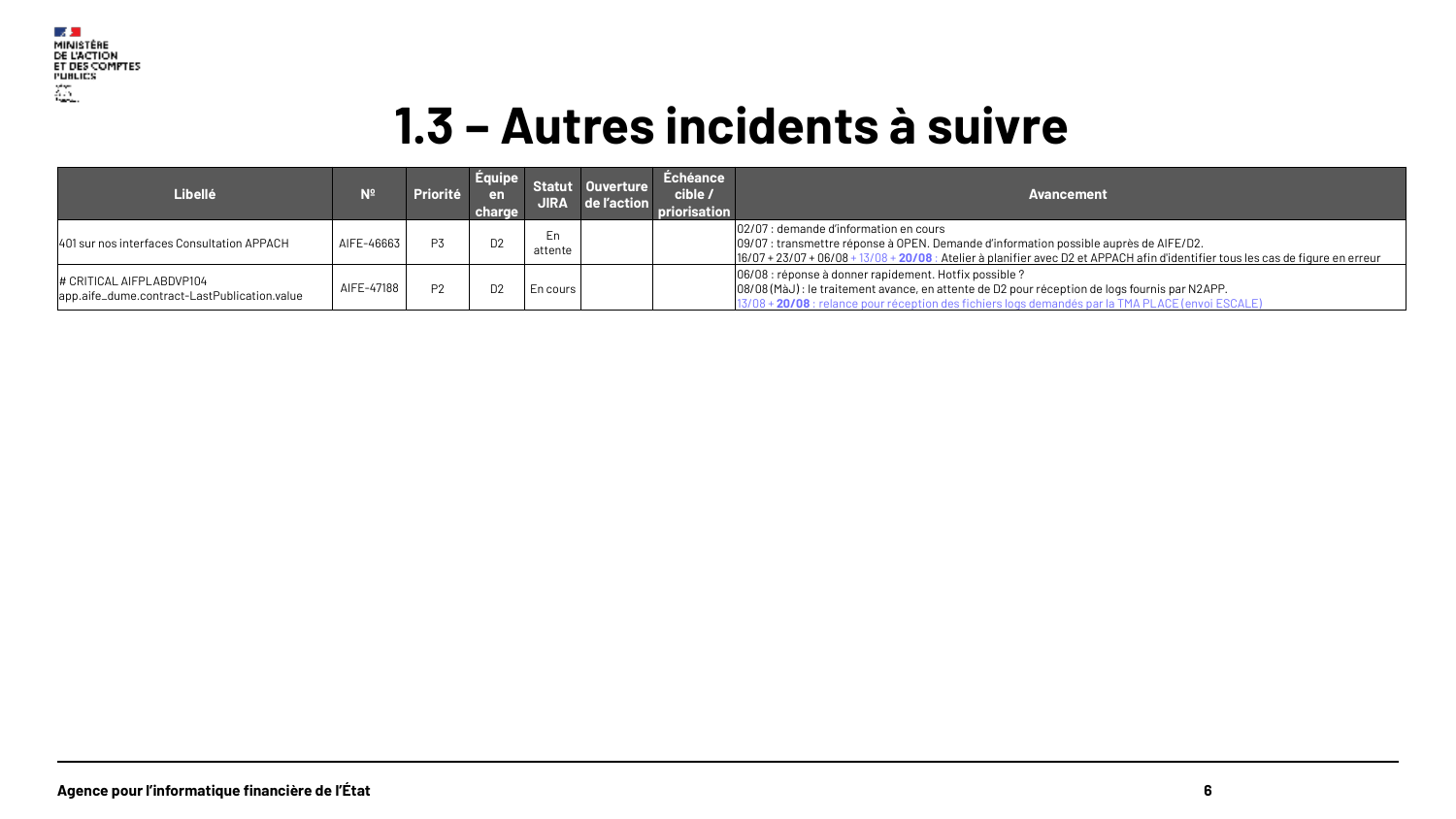

# 1.3 – Autres incidents à suivre
| Libellé | Nº | Priorité | Équipe en charge | Statut JIRA | Ouverture de l’action | Échéance cible / priorisation | Avancement |
| --- | --- | --- | --- | --- | --- | --- | --- |
| 401 sur nos interfaces Consultation APPACH | AIFE-46663 | P3 | D2 | En attente |  |  | 02/07 : demande d’information en cours 09/07 : transmettre réponse à OPEN. Demande d’information possible auprès de AIFE/D2. 16/07 + 23/07 + 06/08 + 13/08 + 20/08 : Atelier à planifier avec D2 et APPACH afin d'identifier tous les cas de figure en erreur |
| # CRITICAL AIFPLABDVP104 app.aife\_dume.contract-LastPublication.value | AIFE-47188 | P2 | D2 | En cours |  |  | 06/08 : réponse à donner rapidement. Hotfix possible ? 08/08 (MàJ) : le traitement avance, en attente de D2 pour réception de logs fournis par N2APP. 13/08 + 20/08 : relance pour réception des fichiers logs demandés par la TMA PLACE (envoi ESCALE) |
Agence pour l’informatique financière de l’État
6